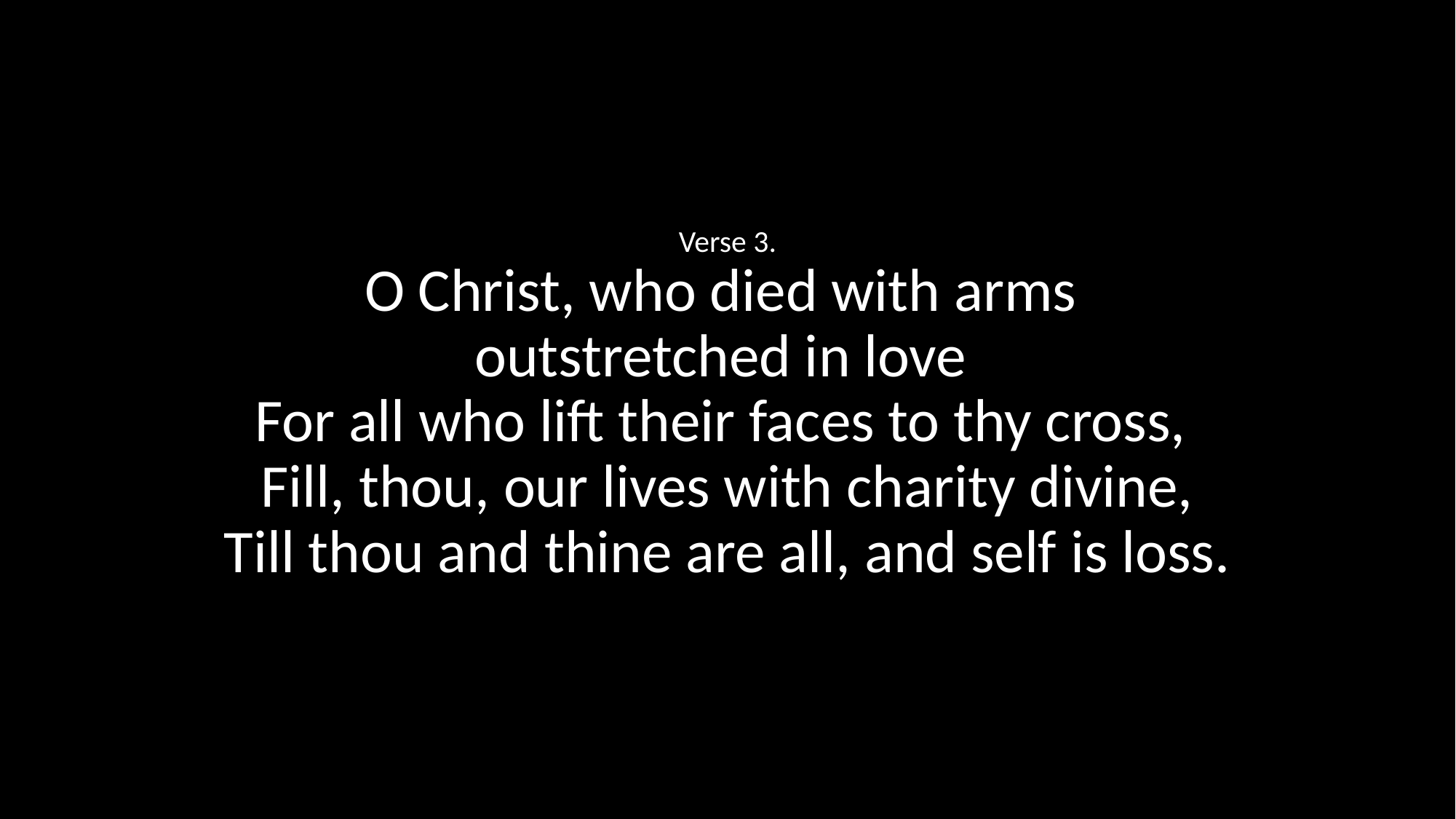

Verse 3.
O Christ, who died with arms
outstretched in love
For all who lift their faces to thy cross,
Fill, thou, our lives with charity divine,
Till thou and thine are all, and self is loss.